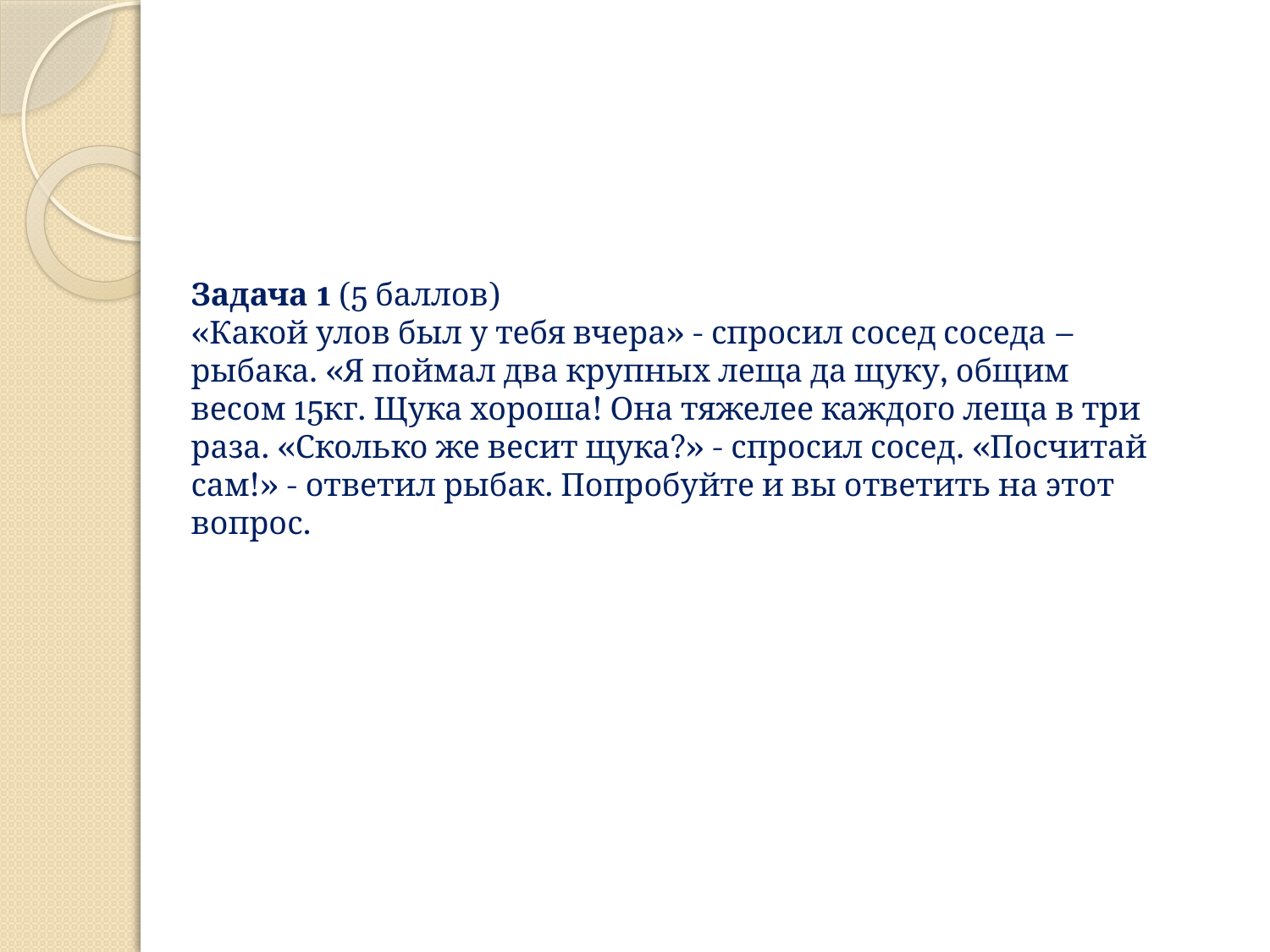

Задача 1 (5 баллов)
«Какой улов был у тебя вчера» - спросил сосед соседа – рыбака. «Я поймал два крупных леща да щуку, общим весом 15кг. Щука хороша! Она тяжелее каждого леща в три раза. «Сколько же весит щука?» - спросил сосед. «Посчитай сам!» - ответил рыбак. Попробуйте и вы ответить на этот вопрос.